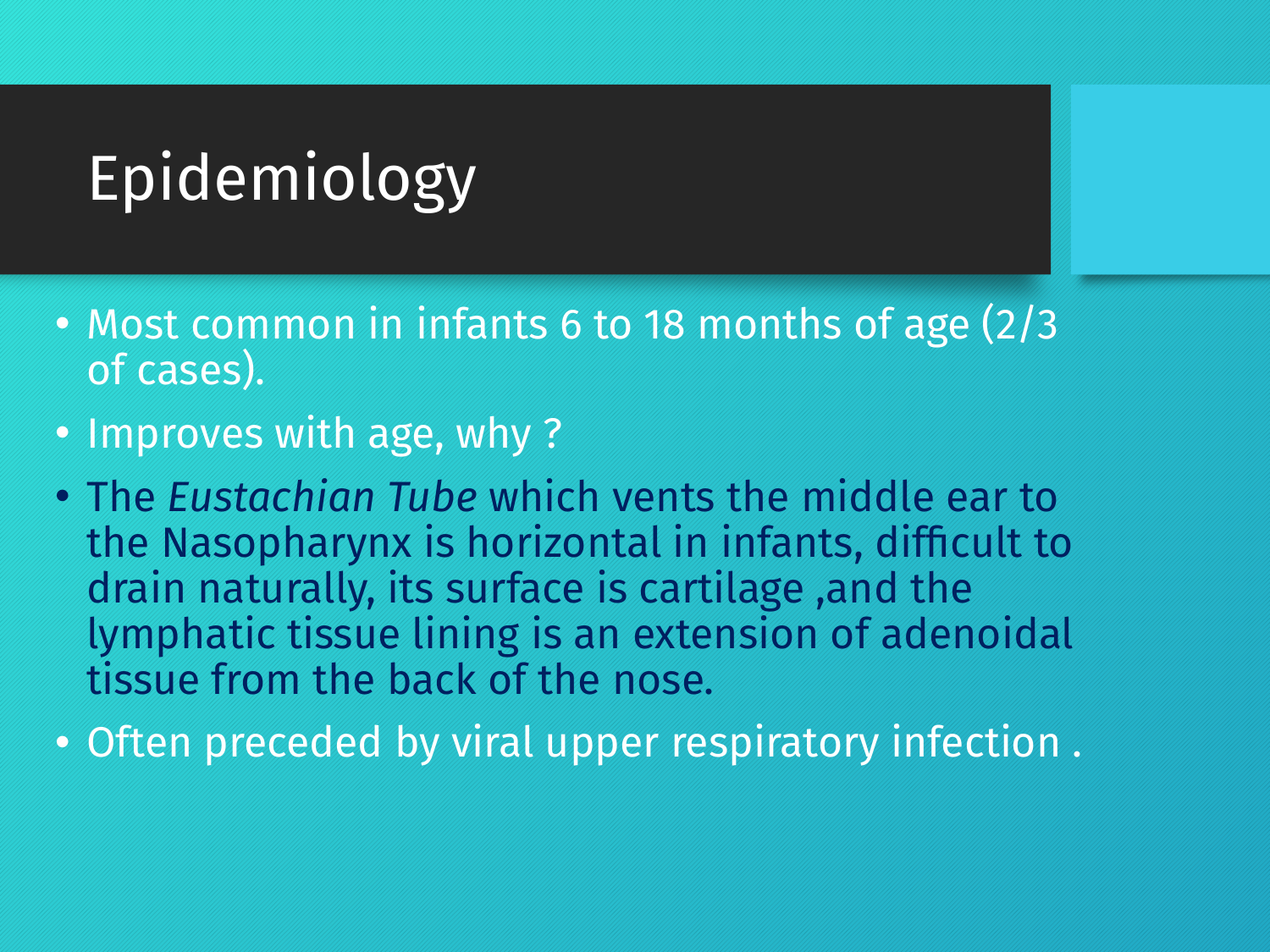

# Epidemiology
Most common in infants 6 to 18 months of age (2/3 of cases).
Improves with age, why ?
The Eustachian Tube which vents the middle ear to the Nasopharynx is horizontal in infants, difficult to drain naturally, its surface is cartilage ,and the lymphatic tissue lining is an extension of adenoidal tissue from the back of the nose.
Often preceded by viral upper respiratory infection .